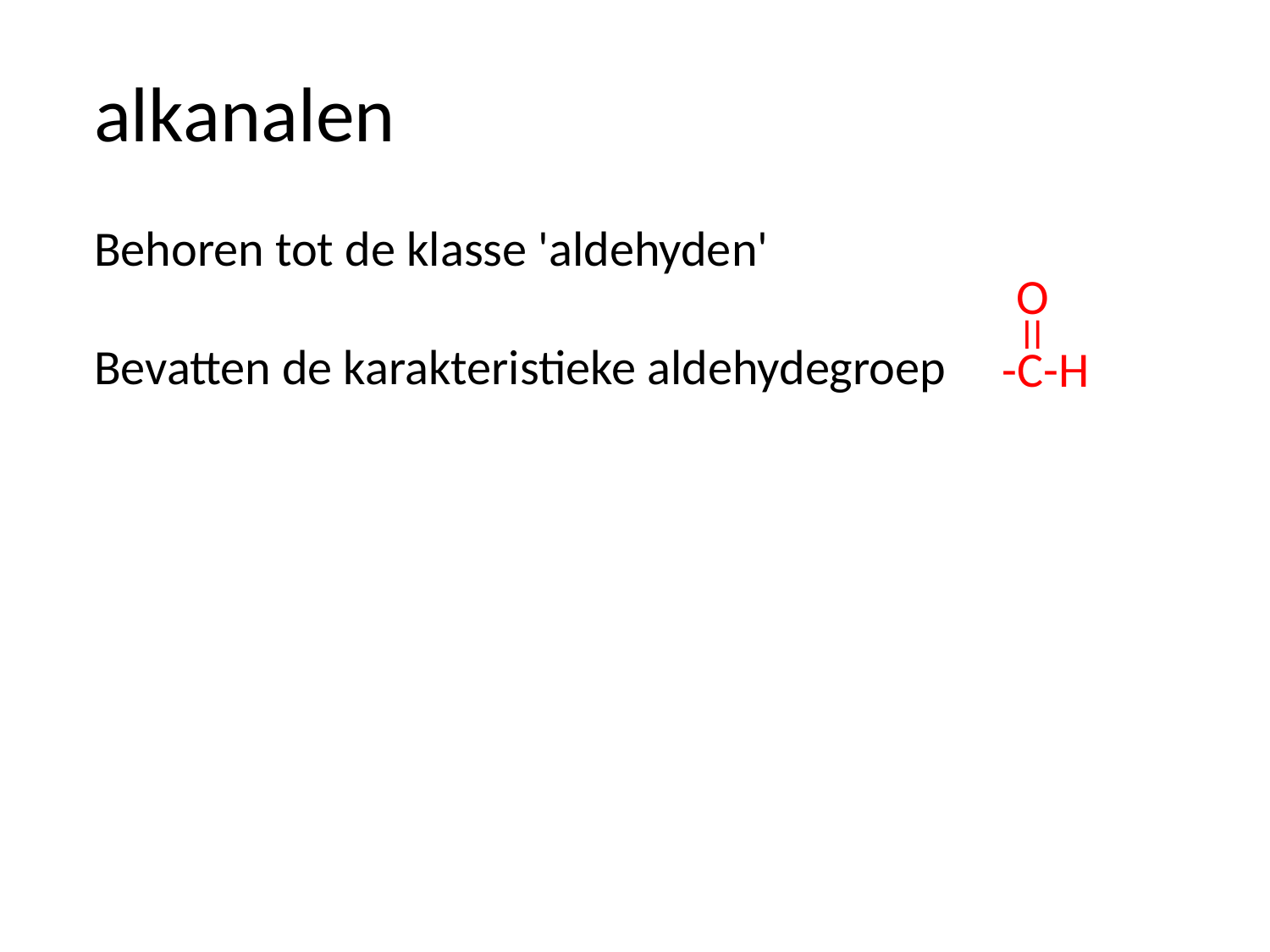

alkanalen

Behoren tot de klasse 'aldehyden'

Bevatten de karakteristieke aldehydegroep
O
|
|
-C-H